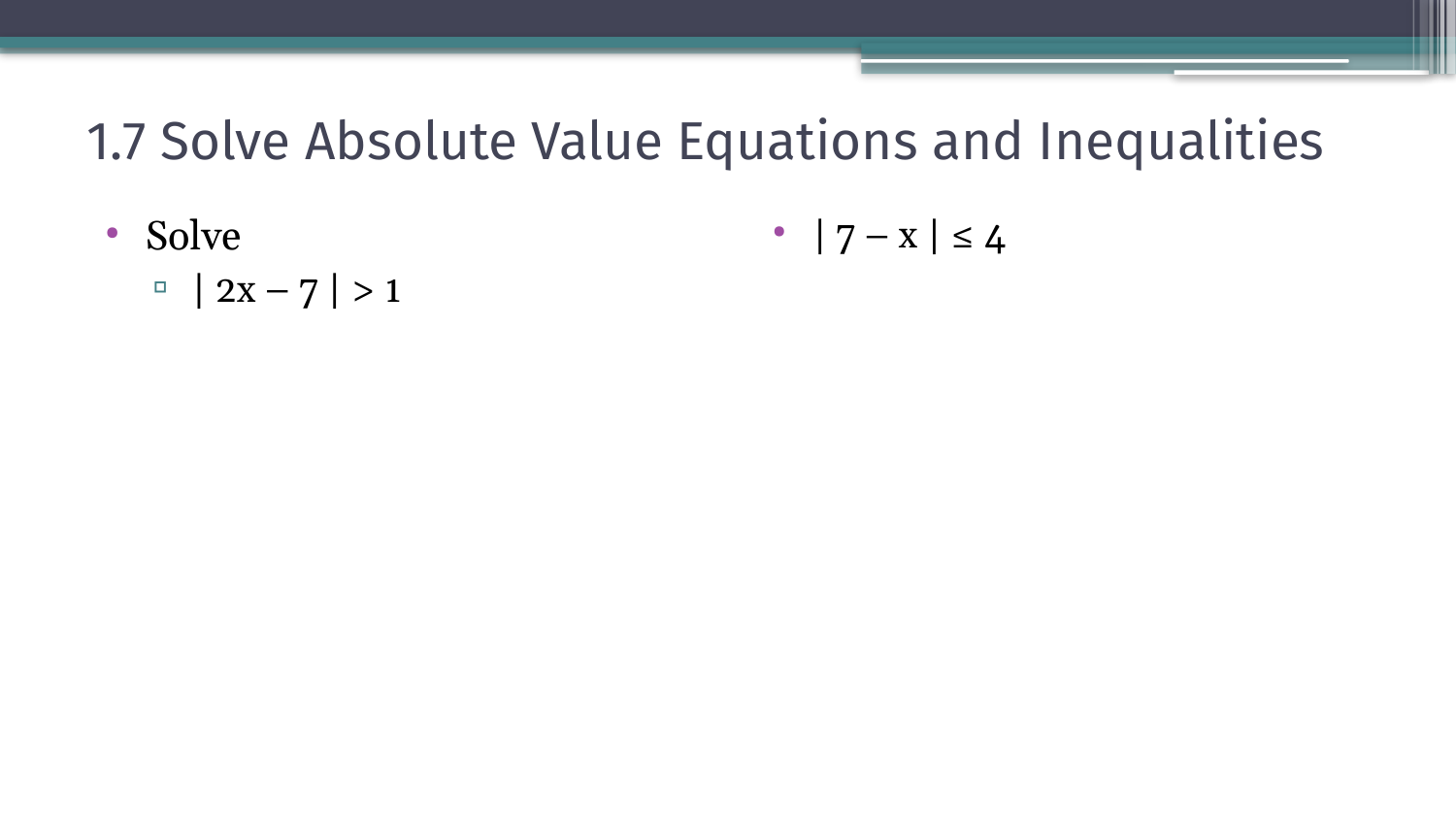

# 1.7 Solve Absolute Value Equations and Inequalities
Solve
| 2x – 7 | > 1

| 7 – x | ≤ 4